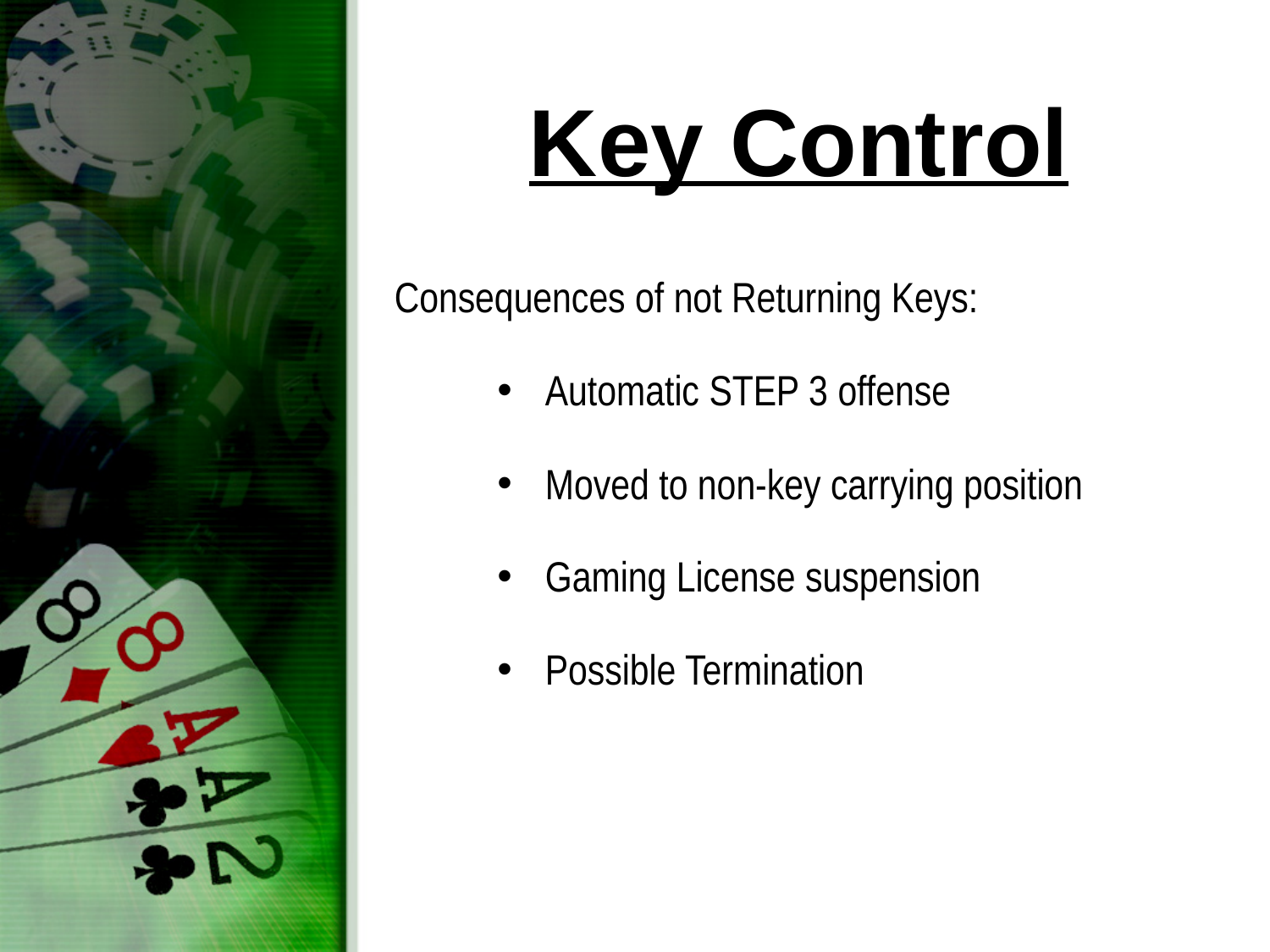

Key Control
Consequences of not Returning Keys:
Automatic STEP 3 offense
Moved to non-key carrying position
Gaming License suspension
Possible Termination